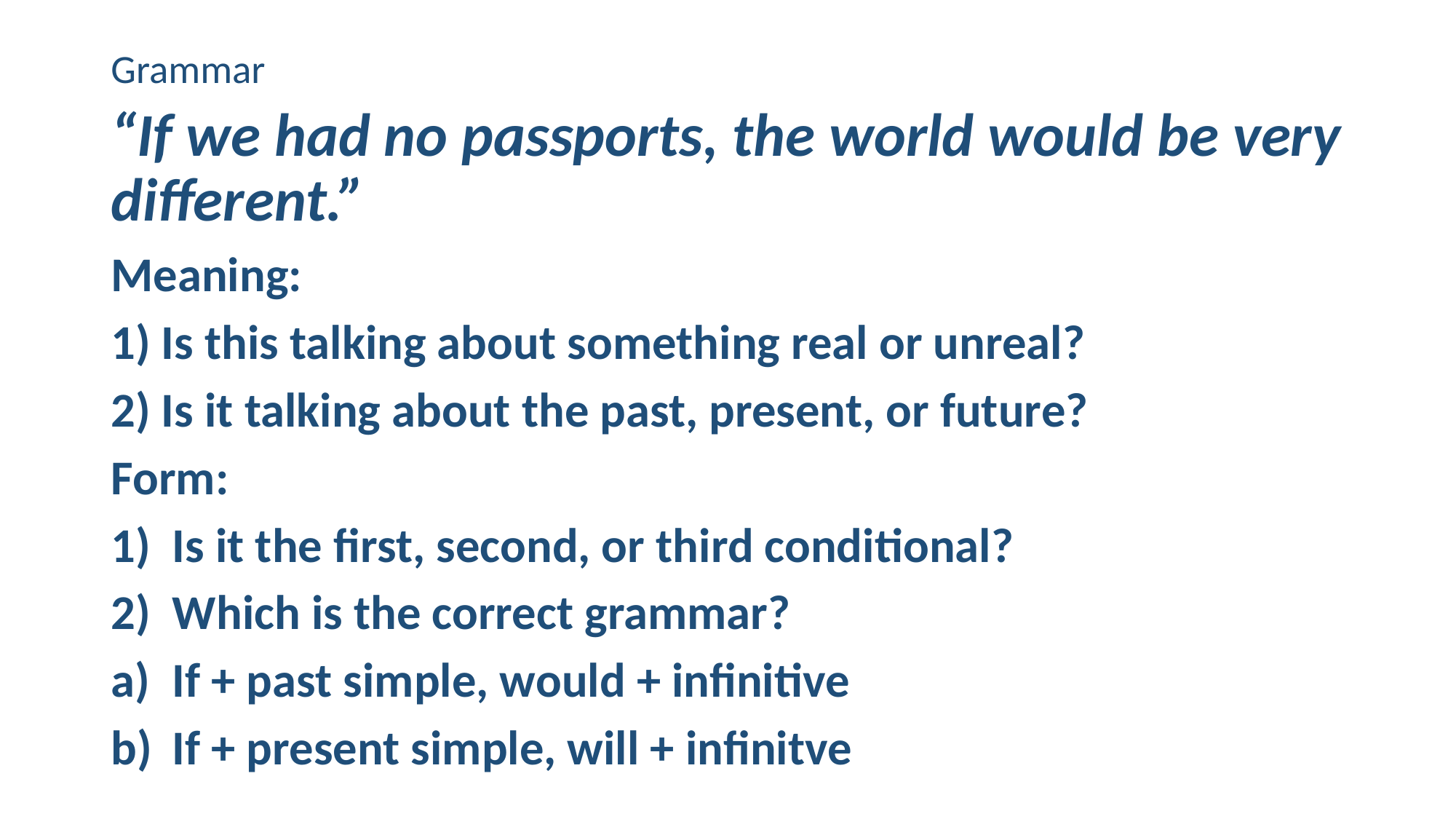

# Grammar
“If we had no passports, the world would be very different.”
Meaning:
1) Is this talking about something real or unreal?
2) Is it talking about the past, present, or future?
Form:
Is it the first, second, or third conditional?
Which is the correct grammar?
If + past simple, would + infinitive
If + present simple, will + infinitve